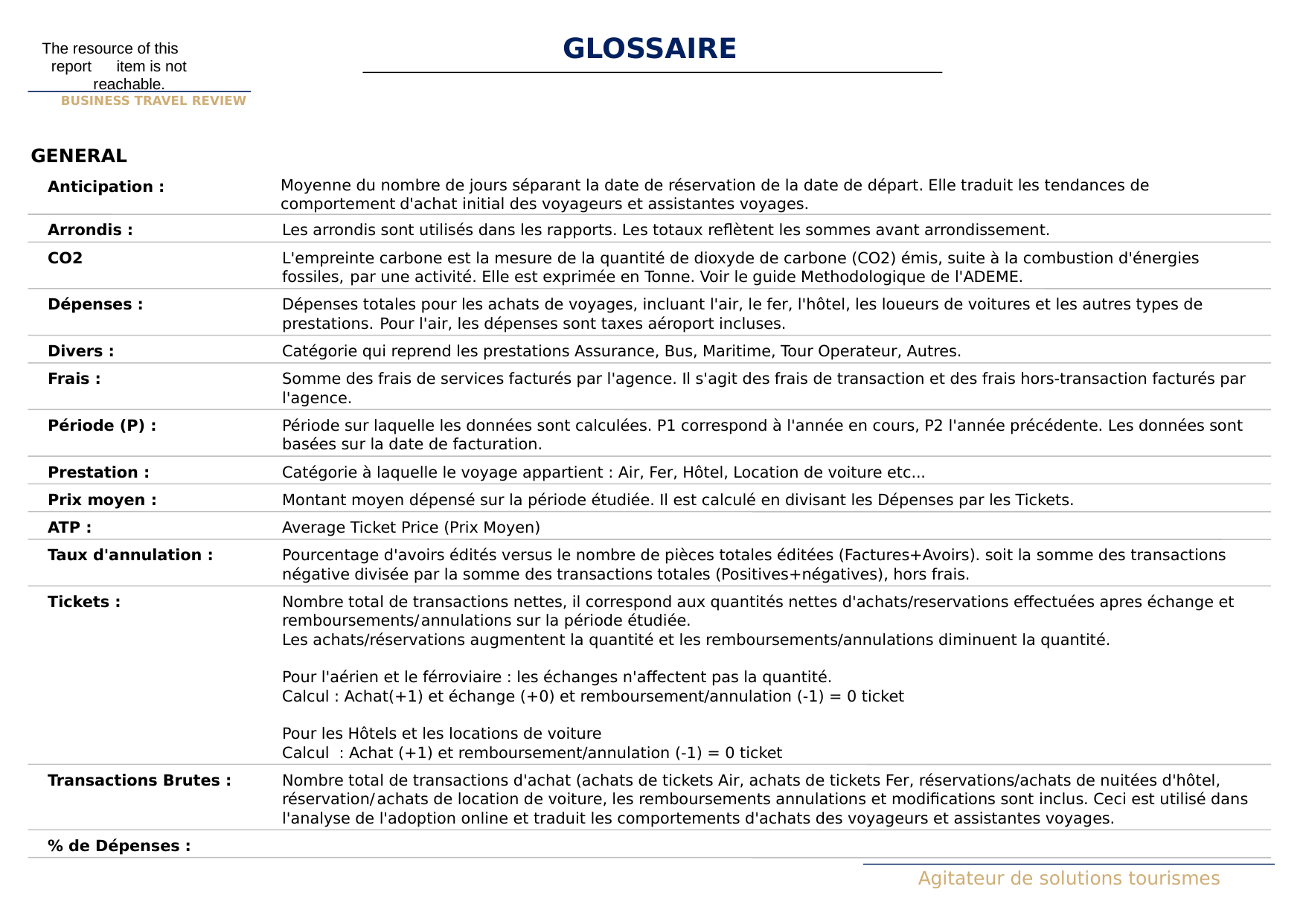

GLOSSAIRE
The resource of this
report
item is not

reachable.

BUSINESS TRAVEL REVIEW
GENERAL
Moyenne du nombre de jours séparant la date de réservation de la date de départ. Elle traduit les tendances de
Anticipation :
comportement
d'achat initial des voyageurs et assistantes voyages.

Arrondis :
Les arrondis sont utilisés dans les rapports. Les totaux reflètent les sommes avant arrondissement.

CO2
L'empreinte carbone est la mesure de la quantité de dioxyde de carbone (CO2) émis, suite à la combustion d'énergies
fossiles,
par une activité. Elle est exprimée en Tonne. Voir le guide Methodologique de l'ADEME.

Dépenses :
Dépenses totales pour les achats de voyages, incluant l'air, le fer, l'hôtel, les loueurs de voitures et les autres types de
prestations.
Pour l'air, les dépenses sont taxes aéroport incluses.

Divers :
Catégorie qui reprend les prestations Assurance, Bus, Maritime, Tour Operateur, Autres.

Frais :
Somme des frais de services facturés par l'agence. Il s'agit des frais de transaction et des frais hors-transaction facturés par
l'agence.

Période (P) :
Période sur laquelle les données sont calculées. P1 correspond à l'année en cours, P2 l'année précédente. Les données sont
basées
sur la date de facturation.

Prestation :
Catégorie à laquelle le voyage appartient : Air, Fer, Hôtel, Location de voiture etc...

Prix moyen :
Montant moyen dépensé sur la période étudiée. Il est calculé en divisant les Dépenses par les Tickets.

ATP :
Average Ticket Price (Prix Moyen)

Taux d'annulation :
Pourcentage d'avoirs édités versus le nombre de pièces totales éditées (Factures+Avoirs). soit la somme des transactions
négative
divisée par la somme des transactions totales (Positives+négatives), hors frais.

Tickets :
Nombre total de transactions nettes, il correspond aux quantités nettes d'achats/reservations effectuées apres échange et
remboursements/
annulations sur la période étudiée.
Les achats/réservations augmentent la quantité et les remboursements/annulations diminuent la quantité.
Pour l'aérien et le férroviaire : les échanges n'affectent pas la quantité.
Calcul : Achat(+1) et échange (+0) et remboursement/annulation (-1) = 0 ticket
Pour les Hôtels et les locations de voiture
Calcul  : Achat (+1) et remboursement/annulation (-1) = 0 ticket

Transactions Brutes :
Nombre total de transactions d'achat (achats de tickets Air, achats de tickets Fer, réservations/achats de nuitées d'hôtel,
réservation/
achats de location de voiture, les remboursements annulations et modifications sont inclus. Ceci est utilisé dans
l'analyse
de l'adoption online et traduit les comportements d'achats des voyageurs et assistantes voyages.

% de Dépenses :

Agitateur de solutions tourismes